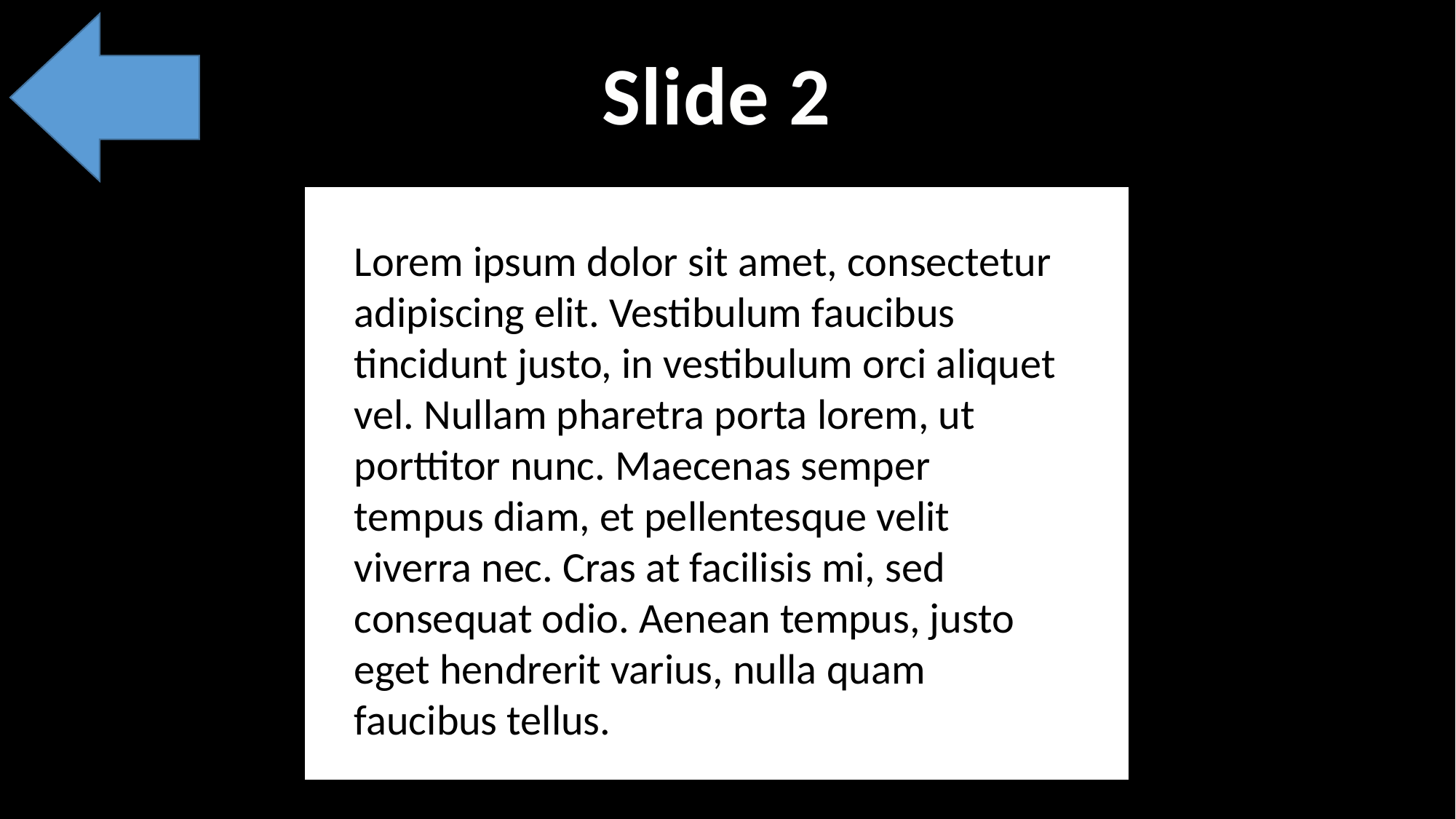

Slide 2

Lorem ipsum dolor sit amet, consectetur adipiscing elit. Vestibulum faucibus tincidunt justo, in vestibulum orci aliquet vel. Nullam pharetra porta lorem, ut porttitor nunc. Maecenas semper tempus diam, et pellentesque velit viverra nec. Cras at facilisis mi, sed consequat odio. Aenean tempus, justo eget hendrerit varius, nulla quam faucibus tellus.